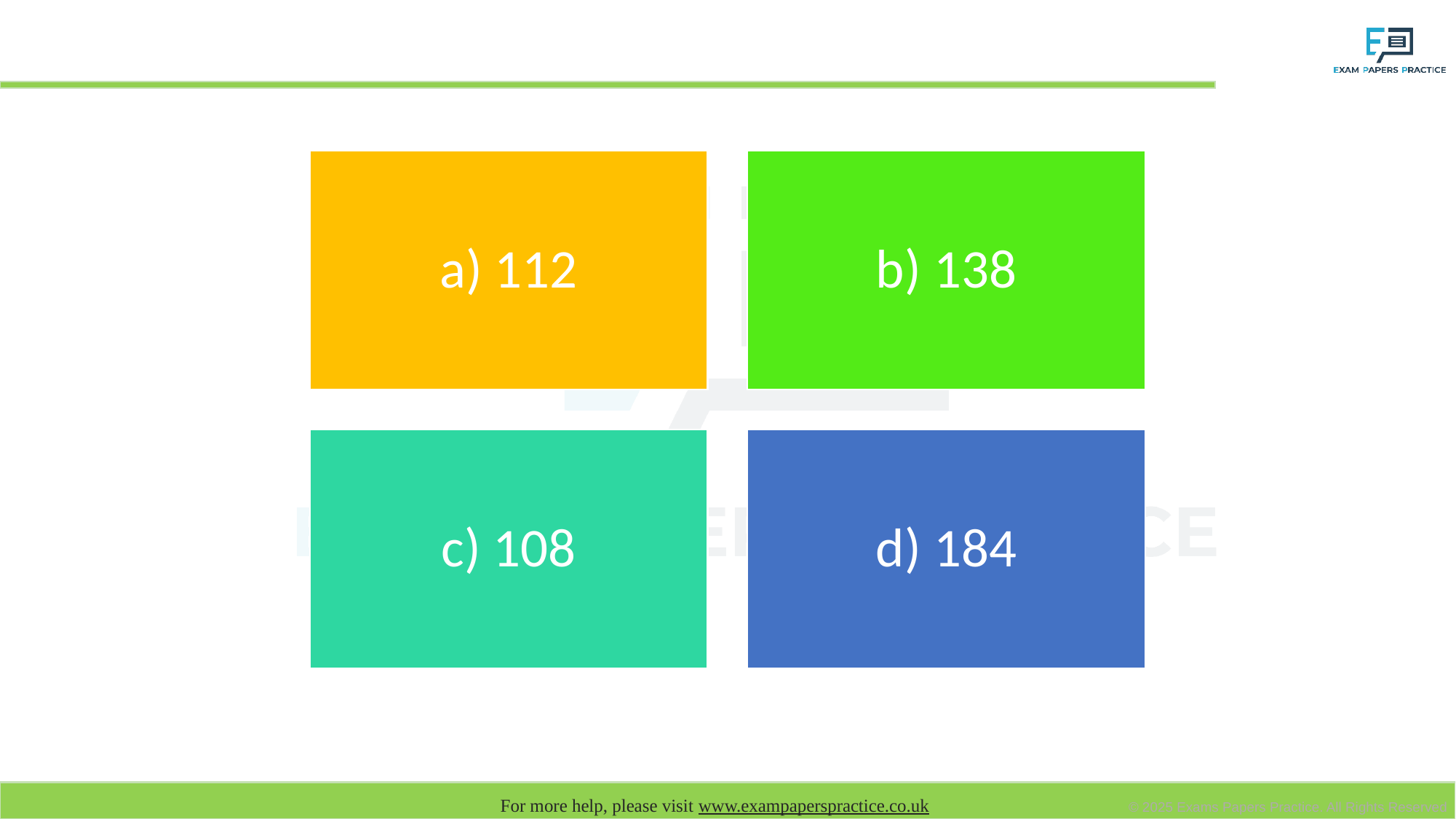

# What is the dot product of vectors a and b where a={6,7,3,1,4} and b={8,9,2,1,5}?
a) 112
b) 138
c) 108
d) 184